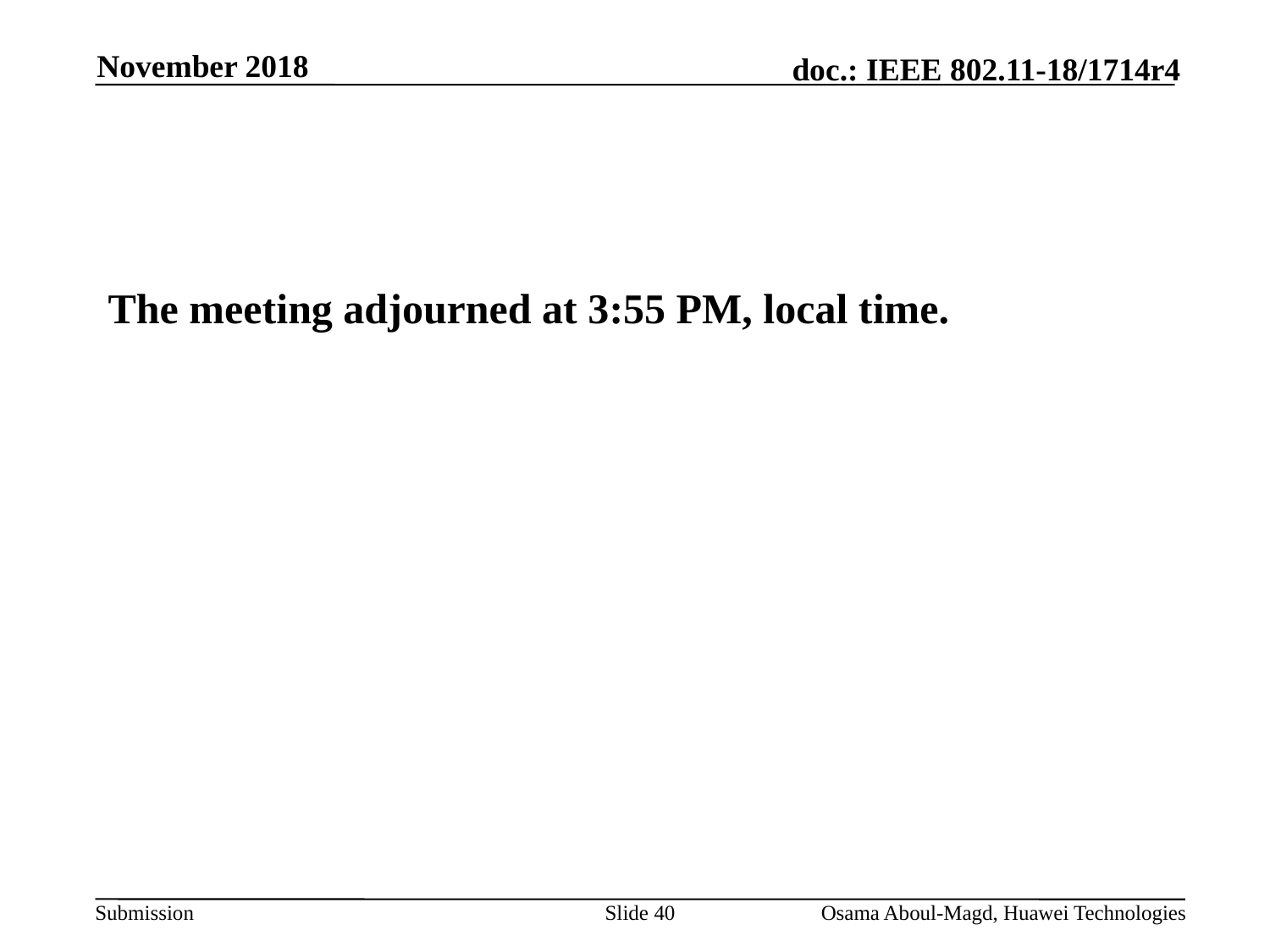

November 2018
#
The meeting adjourned at 3:55 PM, local time.
Slide 40
Osama Aboul-Magd, Huawei Technologies